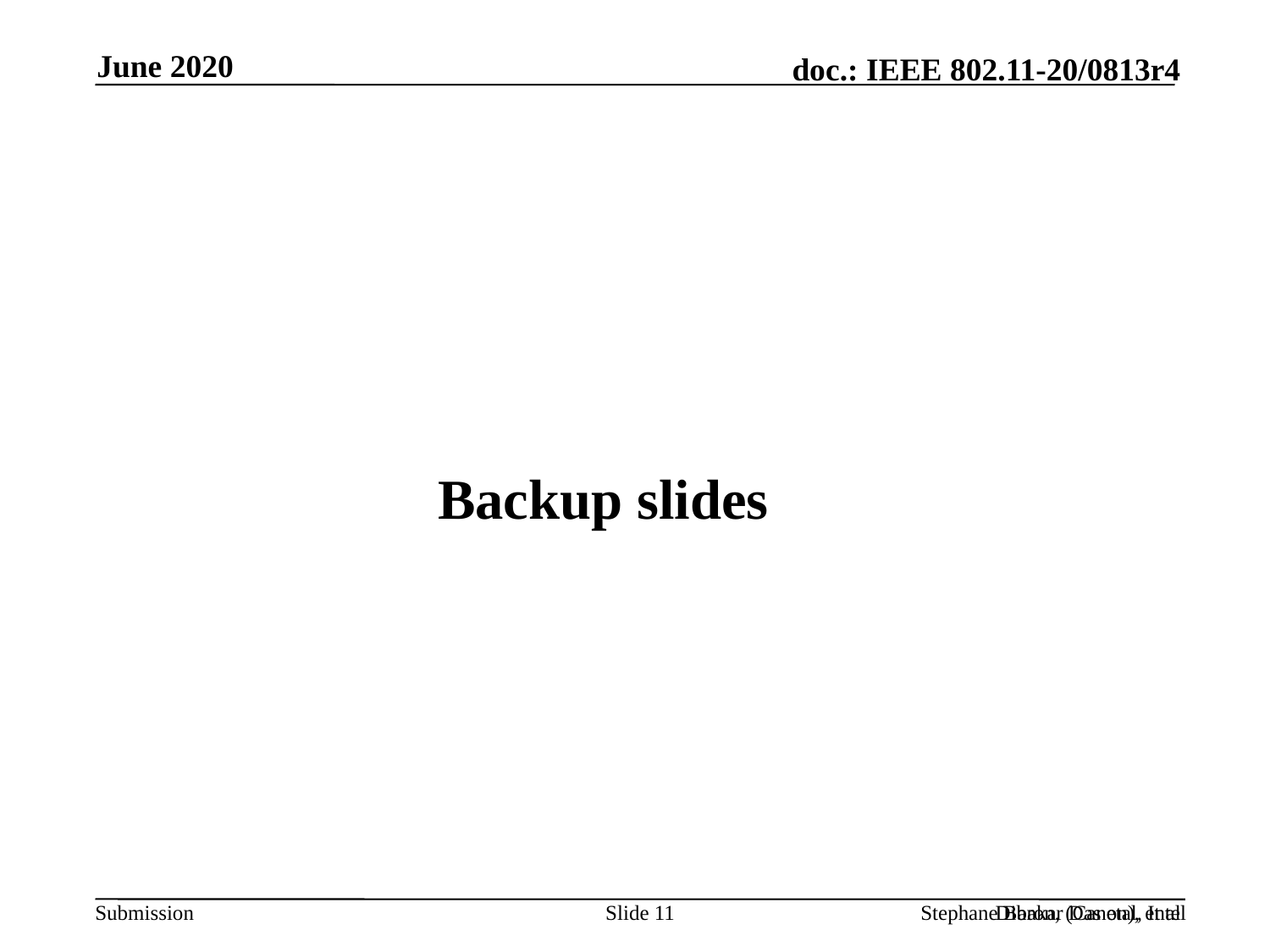

Dibakar Das etal, Intel
June 2020
# Backup slides
Slide 11
Stephane Baron, (Canon), et al